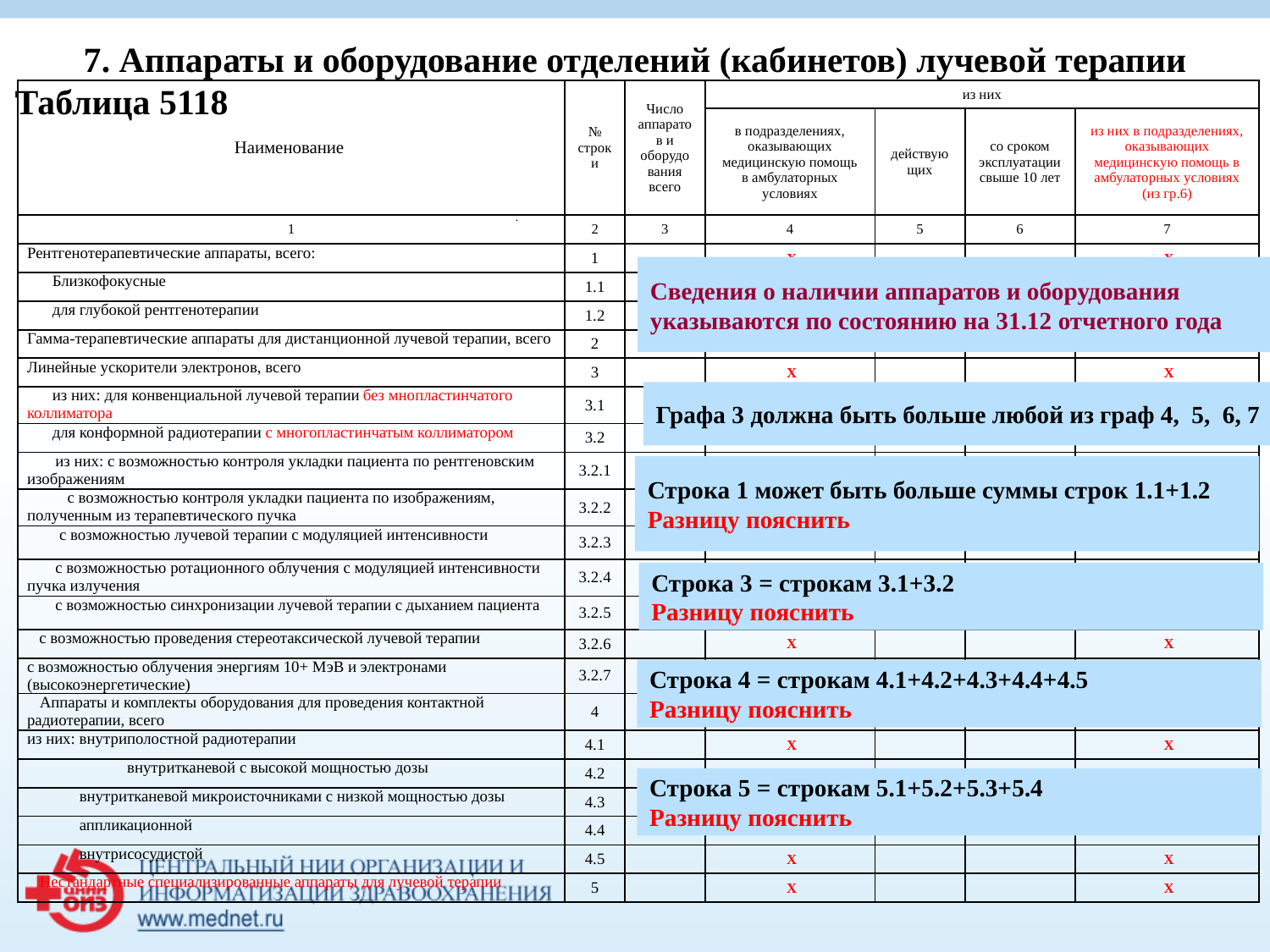

7. Аппараты и оборудование отделений (кабинетов) лучевой терапии
Таблица 5118
| Наименование | № строки | Число аппаратов и оборудования всего | из них |  |  |  |
| --- | --- | --- | --- | --- | --- | --- |
|  |  |  | в подразделениях, оказывающих медицинскую помощь в амбулаторных условиях | действующих | со сроком эксплуатации свыше 10 лет | из них в подразделениях, оказывающих медицинскую помощь в амбулаторных условиях (из гр.6) |
| 1 | 2 | 3 | 4 | 5 | 6 | 7 |
| Рентгенотерапевтические аппараты, всего: | 1 |  | Х |  |  | Х |
| Близкофокусные | 1.1 |  | Х |  |  | Х |
| для глубокой рентгенотерапии | 1.2 |  | Х |  |  | Х |
| Гамма-терапевтические аппараты для дистанционной лучевой терапии, всего | 2 |  | Х |  |  | Х |
| Линейные ускорители электронов, всего | 3 |  | Х |  |  | Х |
| из них: для конвенциальной лучевой терапии без мнопластинчатого коллиматора | 3.1 |  | Х |  |  | Х |
| для конформной радиотерапии с многопластинчатым коллиматором | 3.2 |  | Х |  |  | Х |
| из них: с возможностью контроля укладки пациента по рентгеновским изображениям | 3.2.1 |  | Х |  |  | Х |
| с возможностью контроля укладки пациента по изображениям, полученным из терапевтического пучка | 3.2.2 |  | Х |  |  | Х |
| с возможностью лучевой терапии с модуляцией интенсивности | 3.2.3 |  | Х |  |  | Х |
| с возможностью ротационного облучения с модуляцией интенсивности пучка излучения | 3.2.4 |  | Х |  |  | Х |
| с возможностью синхронизации лучевой терапии с дыханием пациента | 3.2.5 |  | Х |  |  | Х |
| с возможностью проведения стереотаксической лучевой терапии | 3.2.6 |  | Х |  |  | Х |
| с возможностью облучения энергиям 10+ МэВ и электронами (высокоэнергетические) | 3.2.7 |  | Х |  |  | Х |
| Аппараты и комплекты оборудования для проведения контактной радиотерапии, всего | 4 |  | Х |  |  | Х |
| из них: внутриполостной радиотерапии | 4.1 |  | Х |  |  | Х |
| внутритканевой с высокой мощностью дозы | 4.2 |  | Х |  |  | Х |
| внутритканевой микроисточниками с низкой мощностью дозы | 4.3 |  | Х |  |  | Х |
| аппликационной | 4.4 |  | Х |  |  | Х |
| внутрисосудистой | 4.5 |  | Х |  |  | Х |
| Нестандартные специализированные аппараты для лучевой терапии | 5 |  | Х |  |  | Х |

Сведения о наличии аппаратов и оборудования указываются по состоянию на 31.12 отчетного года
Графа 3 должна быть больше любой из граф 4,  5,  6, 7
Строка 1 может быть больше суммы строк 1.1+1.2
Разницу пояснить
Строка 3 = строкам 3.1+3.2
Разницу пояснить
Строка 4 = строкам 4.1+4.2+4.3+4.4+4.5
Разницу пояснить
Строка 5 = строкам 5.1+5.2+5.3+5.4
Разницу пояснить